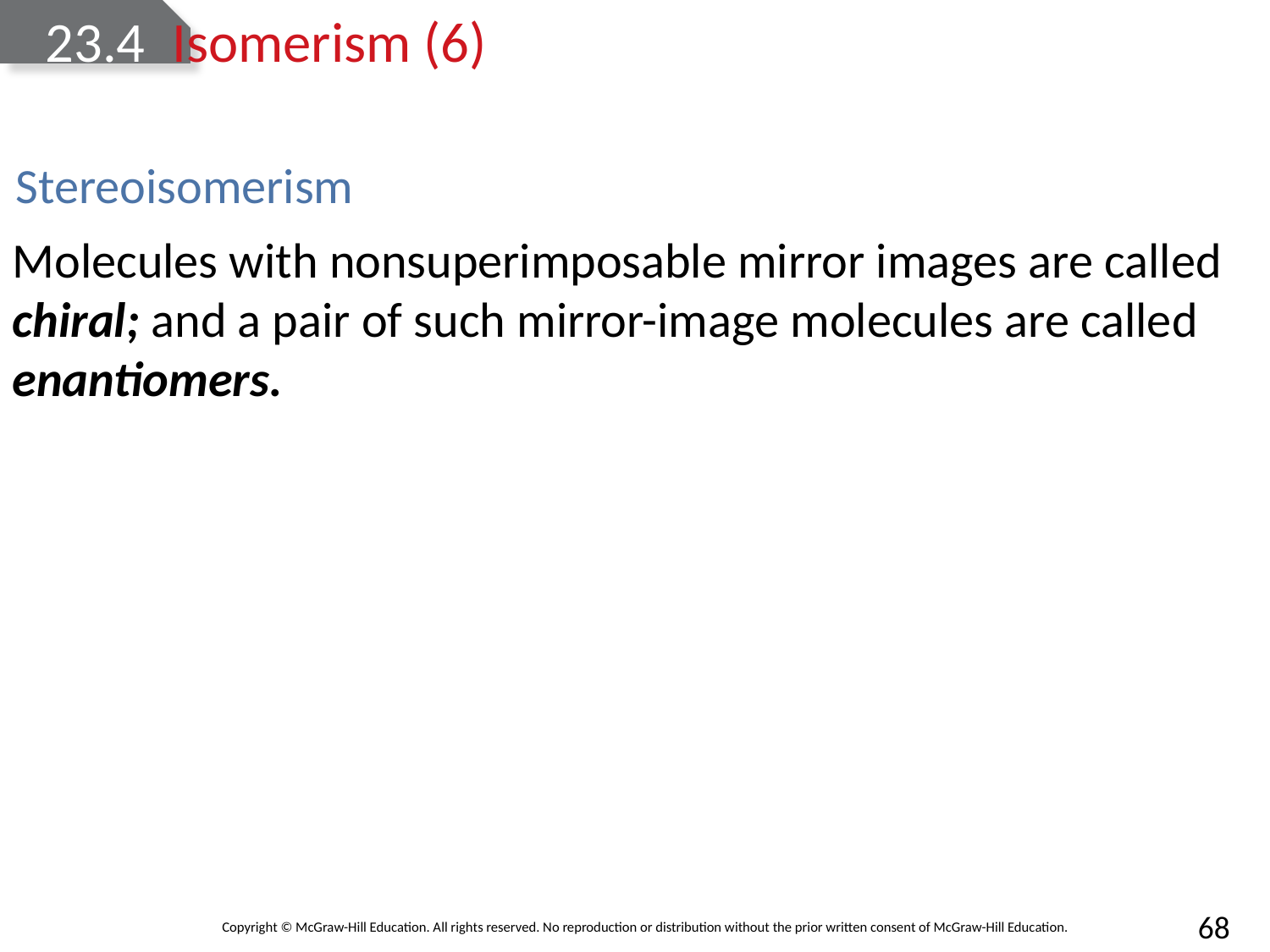

# 23.4 	Isomerism (6)
Stereoisomerism
Molecules with nonsuperimposable mirror images are called chiral; and a pair of such mirror-image molecules are called enantiomers.